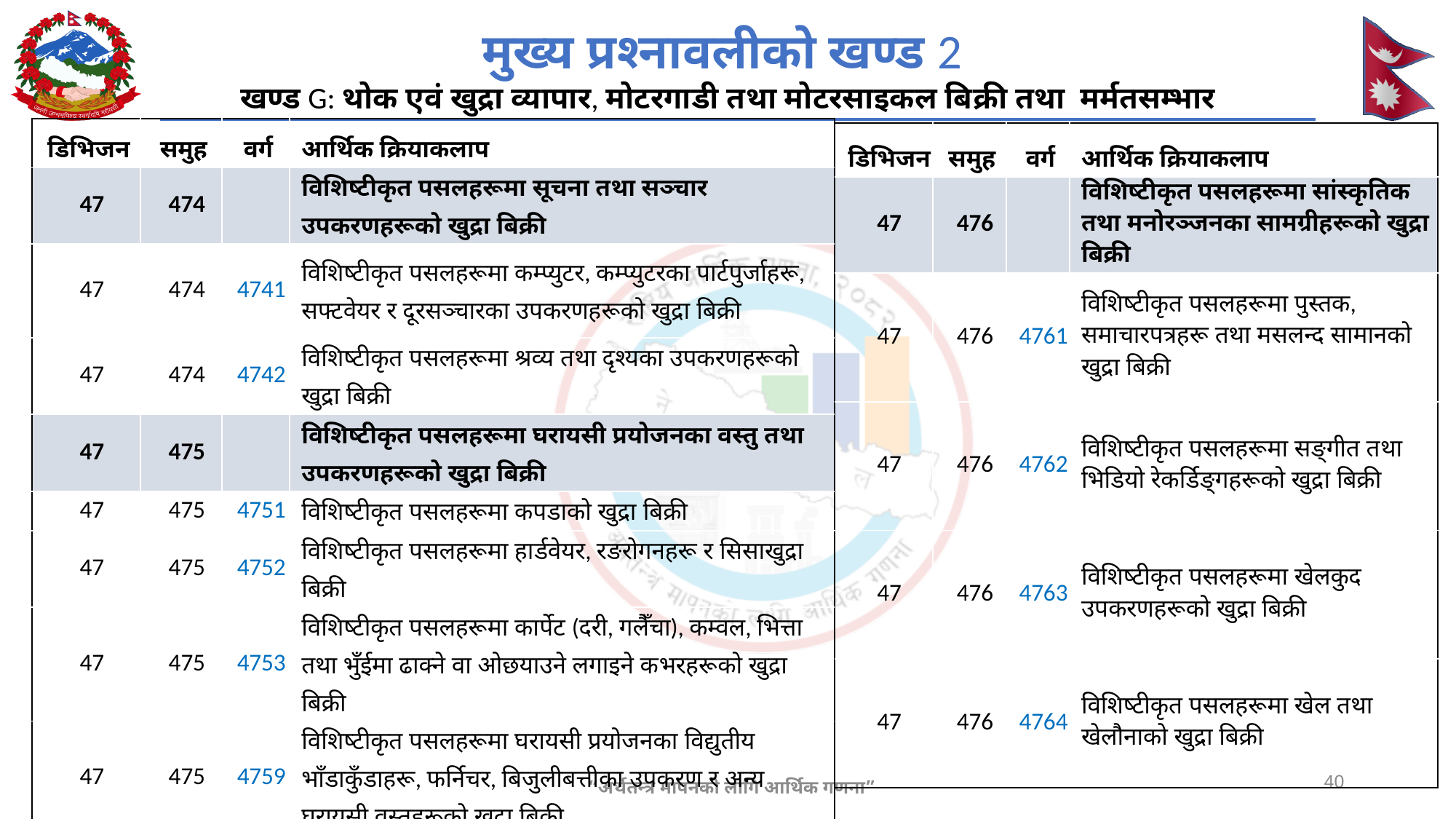

# मुख्य प्रश्नावलीको खण्ड 2 खण्ड G: थोक एवं खुद्रा व्यापार, मोटरगाडी तथा मोटरसाइकल बिक्री तथा  मर्मतसम्भार
| डिभिजन | समुह | वर्ग | आर्थिक क्रियाकलाप |
| --- | --- | --- | --- |
| 47 | 474 |  | विशिष्टीकृत पसलहरूमा सूचना तथा सञ्चार उपकरणहरूको खुद्रा बिक्री |
| 47 | 474 | 4741 | विशिष्टीकृत पसलहरूमा कम्प्युटर, कम्प्युटरका पार्टपुर्जाहरू, सफ्टवेयर र दूरसञ्चारका उपकरणहरूको खुद्रा बिक्री |
| 47 | 474 | 4742 | विशिष्टीकृत पसलहरूमा श्रव्य तथा दृश्यका उपकरणहरूको खुद्रा बिक्री |
| 47 | 475 |  | विशिष्टीकृत पसलहरूमा घरायसी प्रयोजनका वस्तु तथा उपकरणहरूको खुद्रा बिक्री |
| 47 | 475 | 4751 | विशिष्टीकृत पसलहरूमा कपडाको खुद्रा बिक्री |
| 47 | 475 | 4752 | विशिष्टीकृत पसलहरूमा हार्डवेयर, रङरोगनहरू र सिसाखुद्रा बिक्री |
| 47 | 475 | 4753 | विशिष्टीकृत पसलहरूमा कार्पेट (दरी, गलैँचा), कम्वल, भित्ता तथा भुँईमा ढाक्ने वा ओछयाउने लगाइने कभरहरूको खुद्रा बिक्री |
| 47 | 475 | 4759 | विशिष्टीकृत पसलहरूमा घरायसी प्रयोजनका विद्युतीय भाँडाकुँडाहरू, फर्निचर, बिजुलीबत्तीका उपकरण र अन्य घरायसी वस्तुहरूको खुद्रा बिक्री |
| डिभिजन | समुह | वर्ग | आर्थिक क्रियाकलाप |
| --- | --- | --- | --- |
| 47 | 476 |  | विशिष्टीकृत पसलहरूमा सांस्कृतिक तथा मनोरञ्जनका सामग्रीहरूको खुद्रा बिक्री |
| 47 | 476 | 4761 | विशिष्टीकृत पसलहरूमा पुस्तक, समाचारपत्रहरू तथा मसलन्द सामानको खुद्रा बिक्री |
| 47 | 476 | 4762 | विशिष्टीकृत पसलहरूमा सङ्गीत तथा भिडियो रेकर्डिङ्गहरूको खुद्रा बिक्री |
| 47 | 476 | 4763 | विशिष्टीकृत पसलहरूमा खेलकुद उपकरणहरूको खुद्रा बिक्री |
| 47 | 476 | 4764 | विशिष्टीकृत पसलहरूमा खेल तथा खेलौनाको खुद्रा बिक्री |
40
“अर्थतन्त्र मापनको लागि आर्थिक गणना”